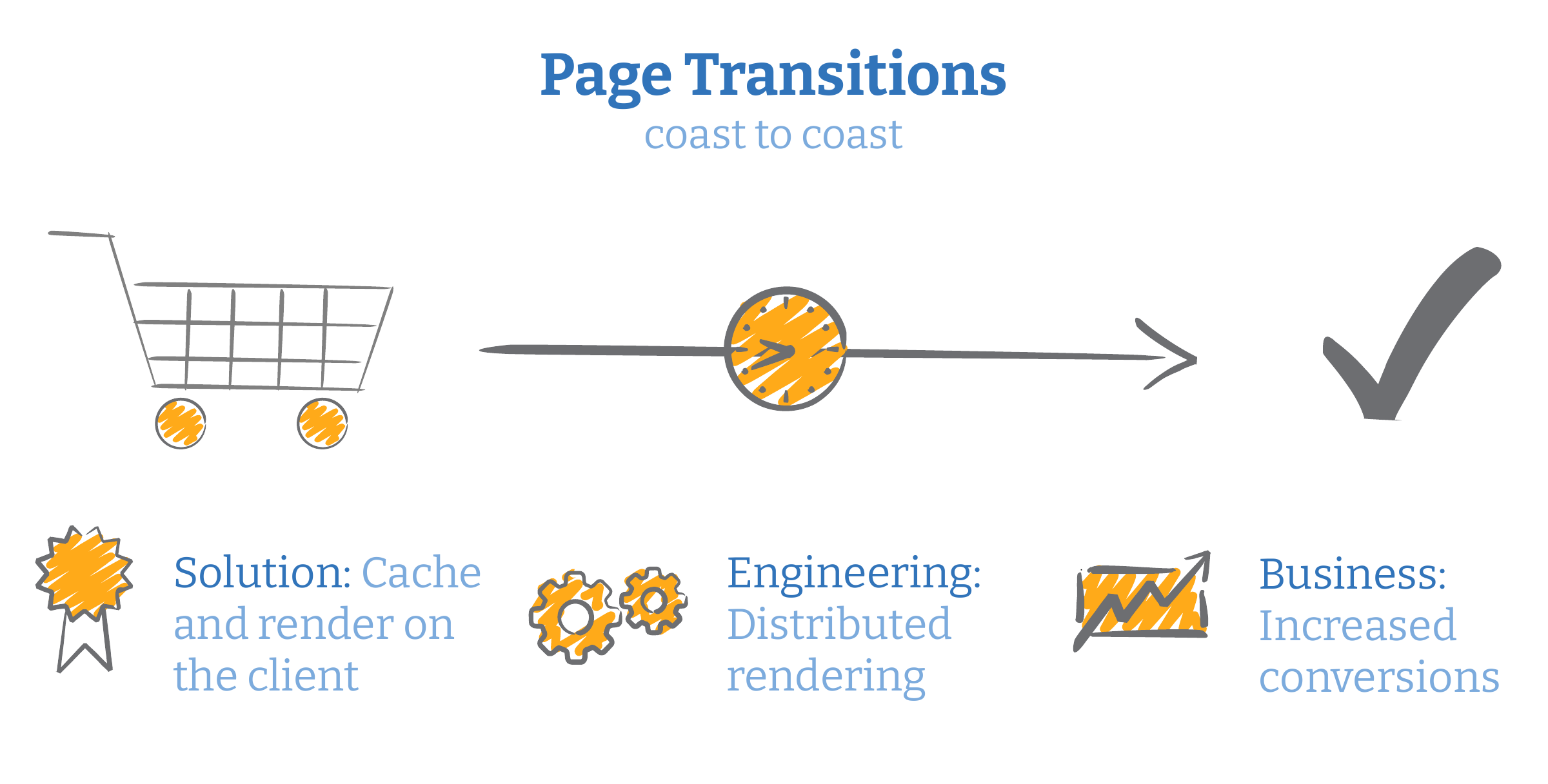

# Page Transitions coast to coast

Solution: Cache and render on the client
Engineering: Distributed rendering

Business: Increased conversions